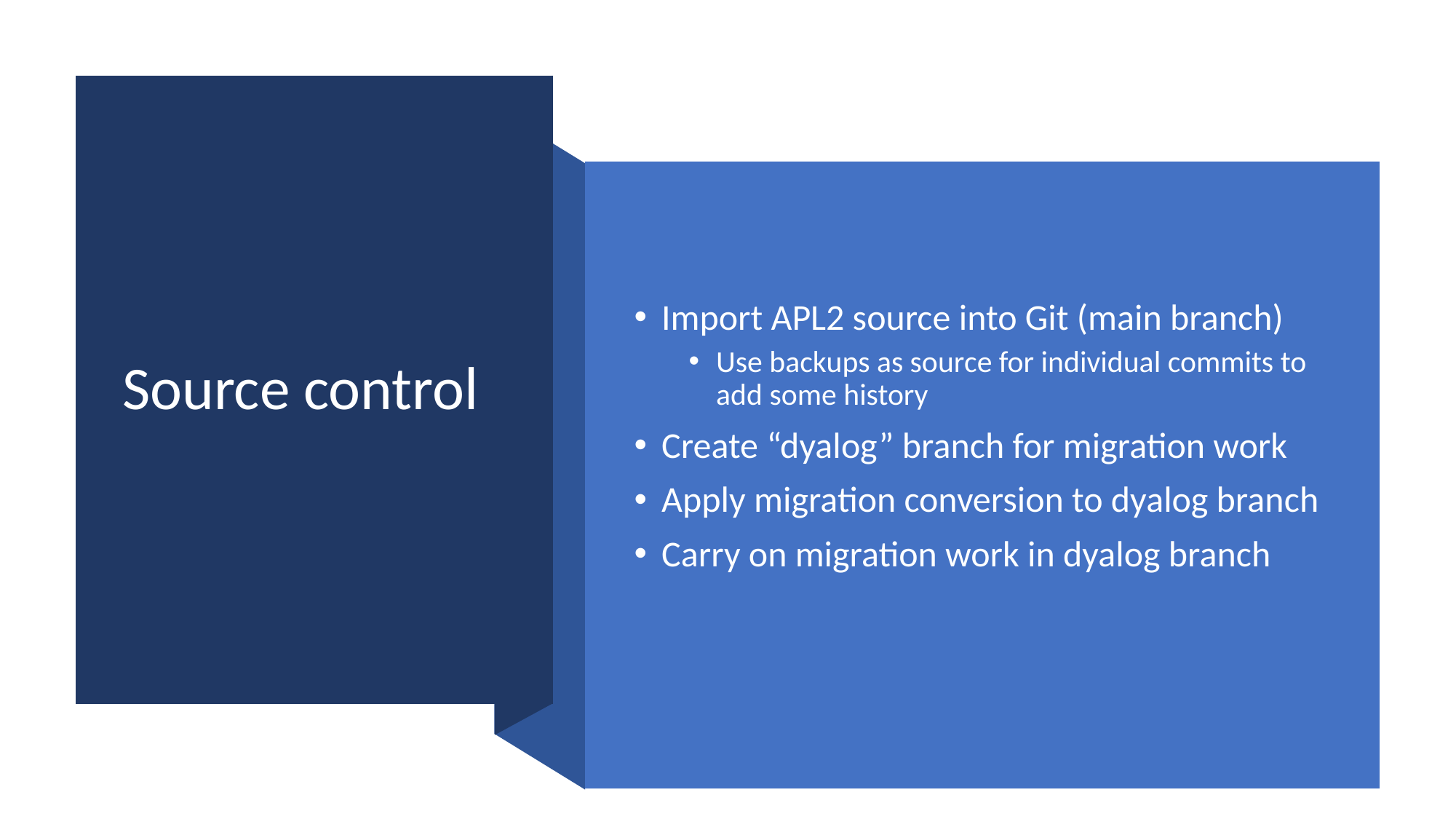

# Source control

Import APL2 source into Git (main branch)
Use backups as source for individual commits to add some history
Create “dyalog” branch for migration work
Apply migration conversion to dyalog branch
Carry on migration work in dyalog branch